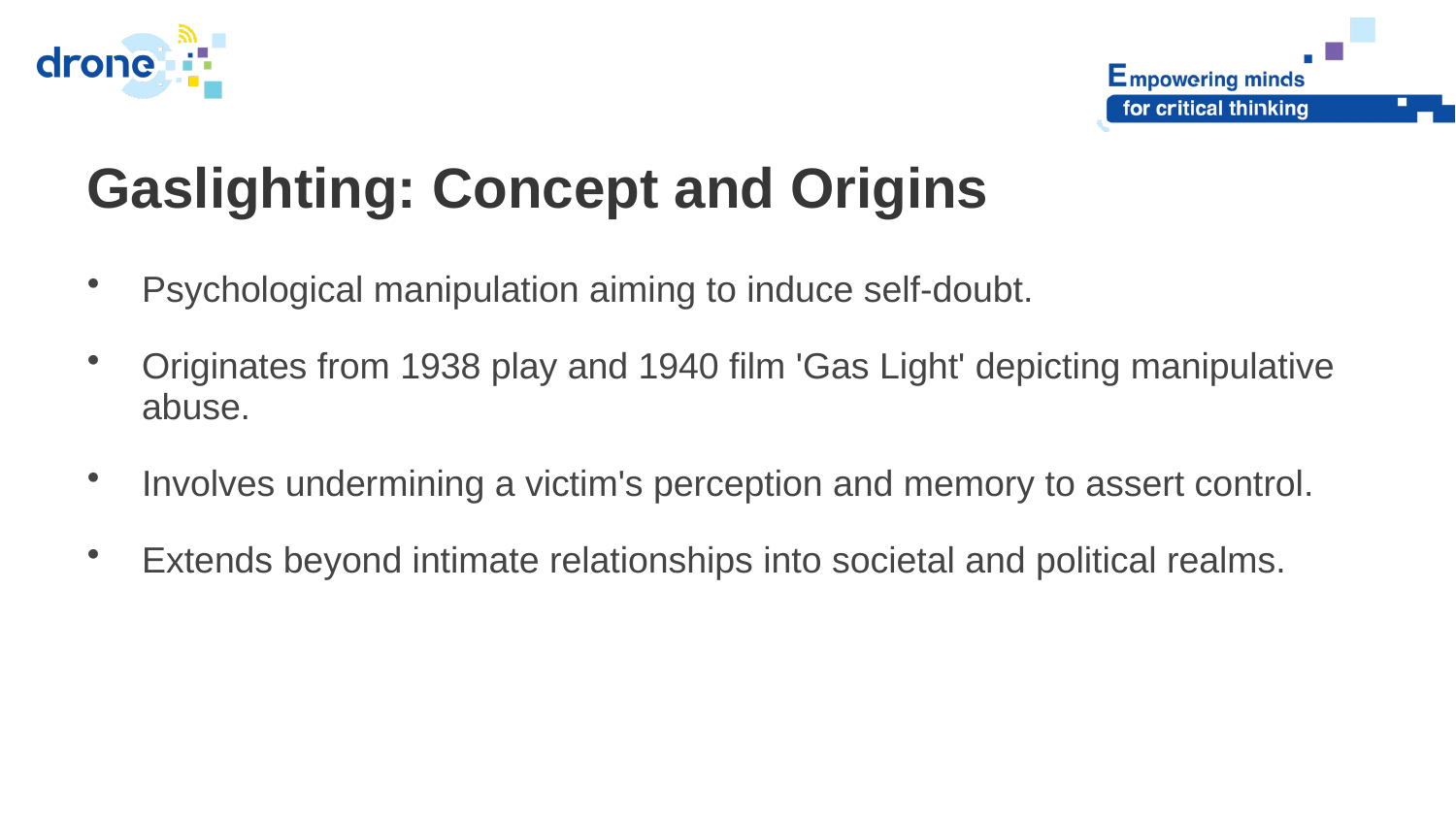

Gaslighting: Concept and Origins
Psychological manipulation aiming to induce self-doubt.
Originates from 1938 play and 1940 film 'Gas Light' depicting manipulative abuse.
Involves undermining a victim's perception and memory to assert control.
Extends beyond intimate relationships into societal and political realms.